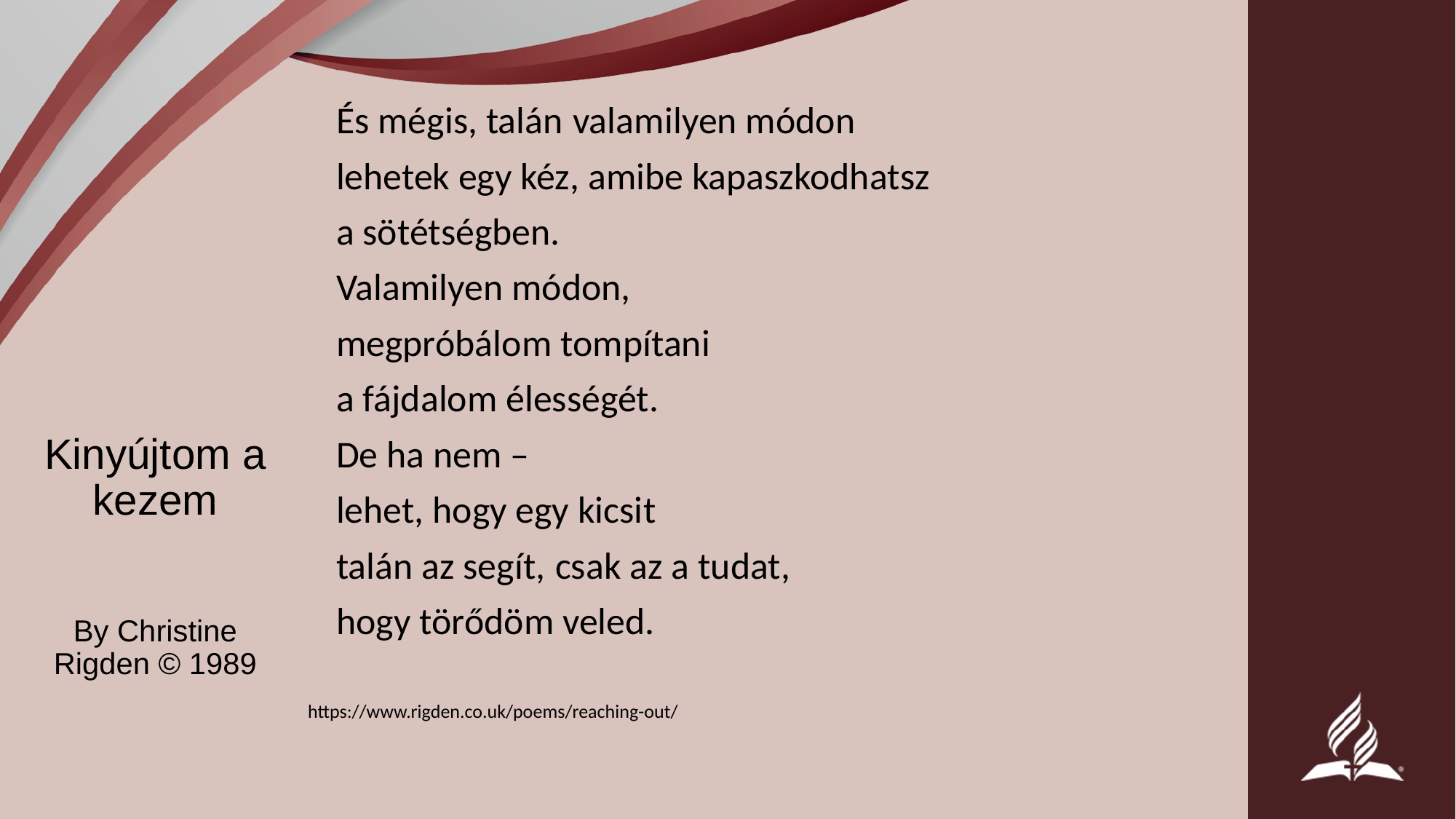

És mégis, talán valamilyen módon
lehetek egy kéz, amibe kapaszkodhatsz
a sötétségben.
Valamilyen módon,
megpróbálom tompítani
a fájdalom élességét.
De ha nem –
lehet, hogy egy kicsit
talán az segít, csak az a tudat,
hogy törődöm veled.

https://www.rigden.co.uk/poems/reaching-out/
# Kinyújtom a kezem By Christine Rigden © 1989